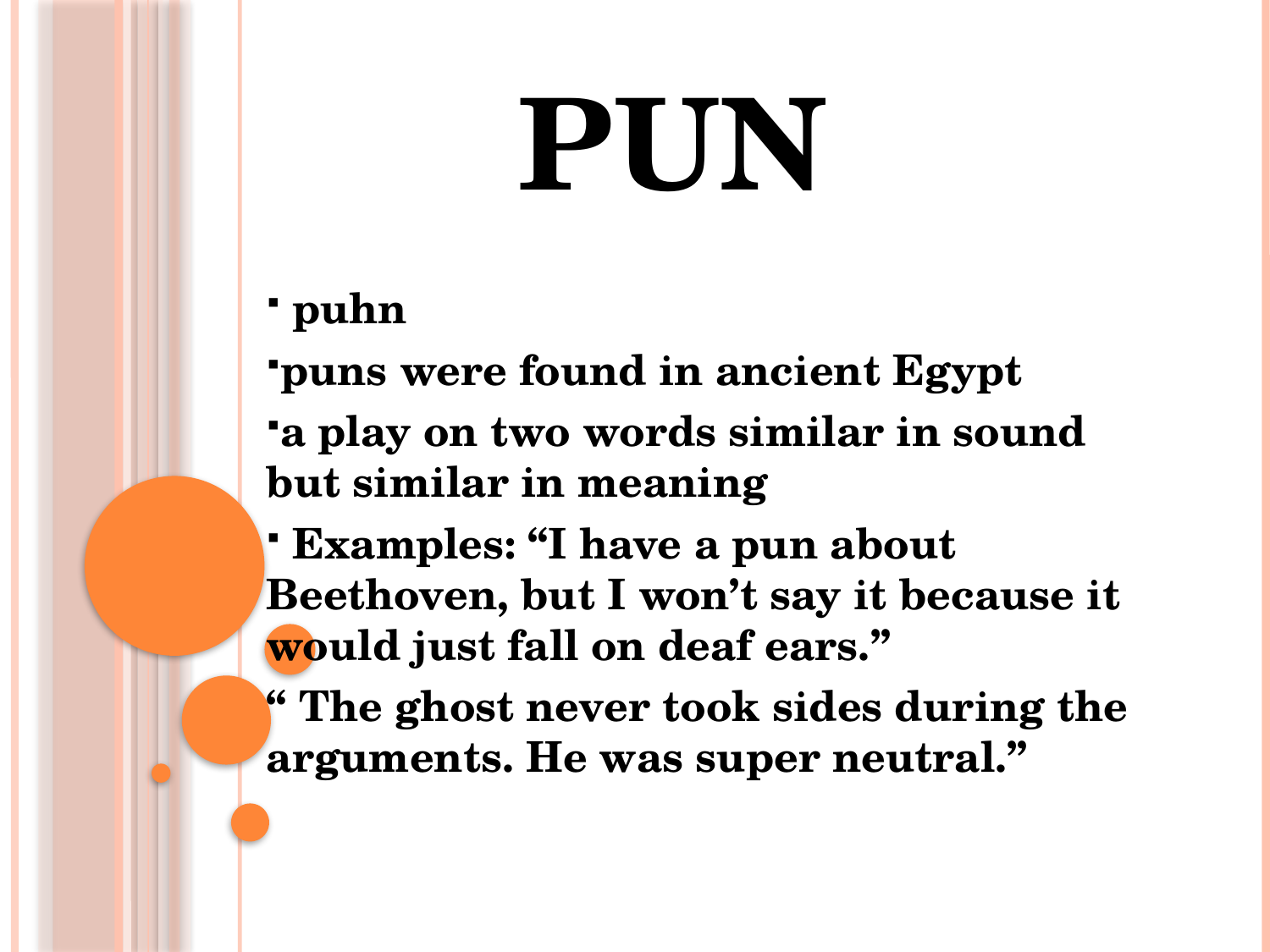

# Pun
 puhn
puns were found in ancient Egypt
a play on two words similar in sound but similar in meaning
 Examples: “I have a pun about Beethoven, but I won’t say it because it would just fall on deaf ears.”
“ The ghost never took sides during the arguments. He was super neutral.”